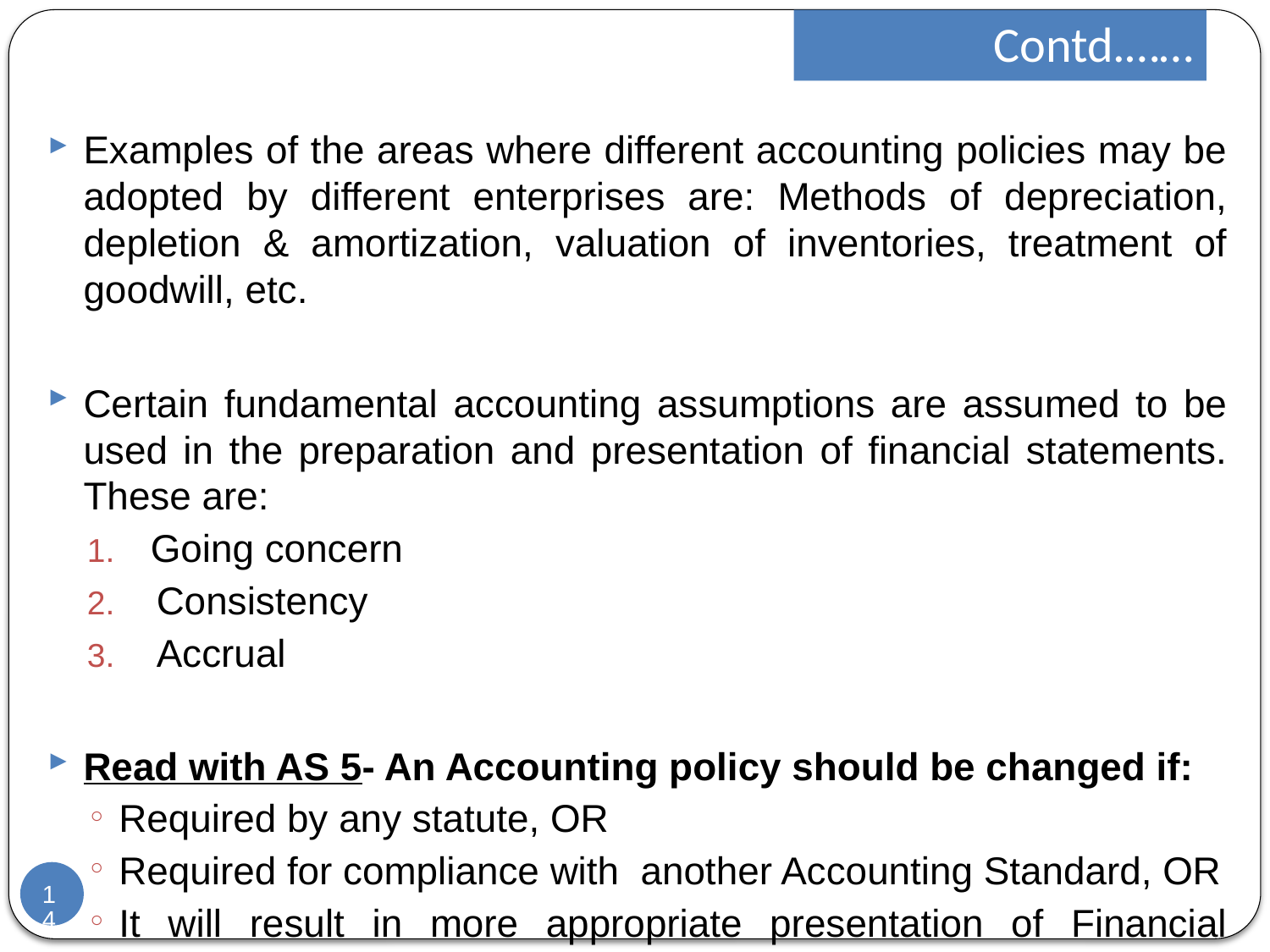

Contd.……
Examples of the areas where different accounting policies may be adopted by different enterprises are: Methods of depreciation, depletion & amortization, valuation of inventories, treatment of goodwill, etc.

Certain fundamental accounting assumptions are assumed to be used in the preparation and presentation of financial statements. These are:
Going concern
  Consistency
  Accrual

Read with AS 5- An Accounting policy should be changed if:
Required by any statute, OR
Required for compliance with  another Accounting Standard, OR
It will result in more appropriate presentation of Financial Statements.
14